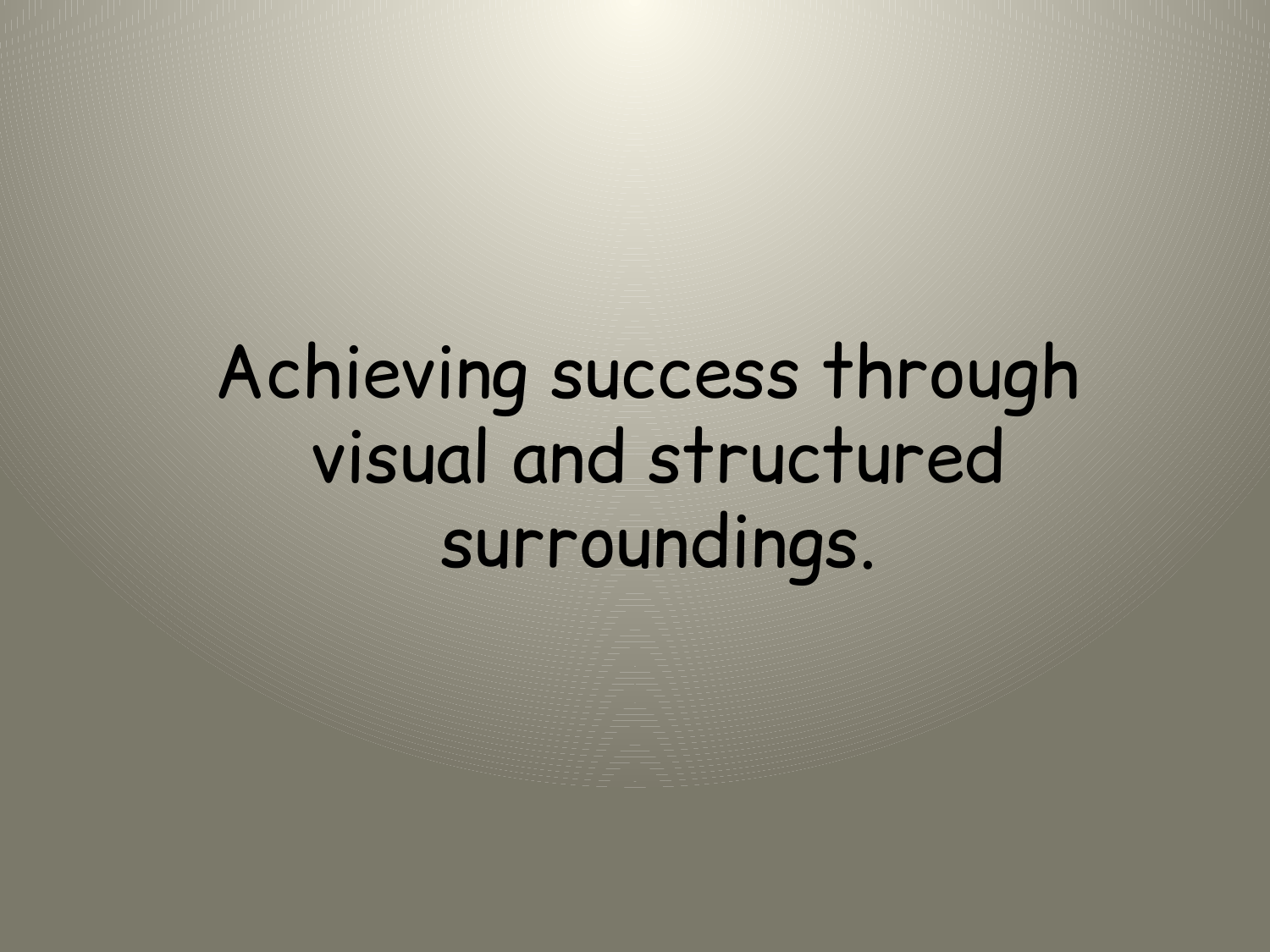

Achieving success through  visual and structured surroundings.